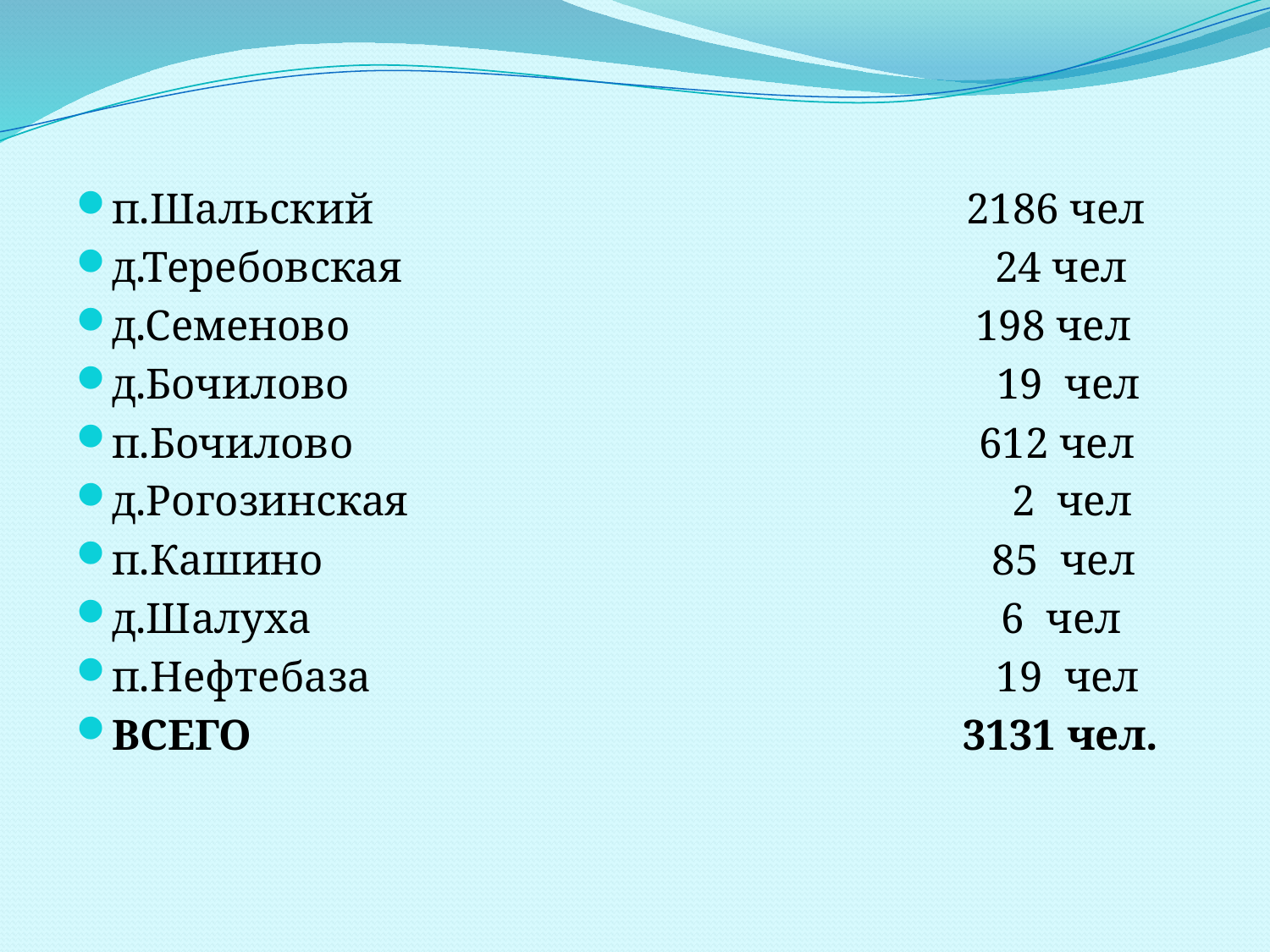

#
п.Шальский                                                       2186 чел
д.Теребовская                                                       24 чел
д.Семеново                                                          198 чел
д.Бочилово                                                            19  чел
п.Бочилово                                                          612 чел
д.Рогозинская                                                        2  чел
п.Кашино                                                              85  чел
д.Шалуха                                                                6  чел
п.Нефтебаза                                                          19  чел
ВСЕГО                                                                  3131 чел.